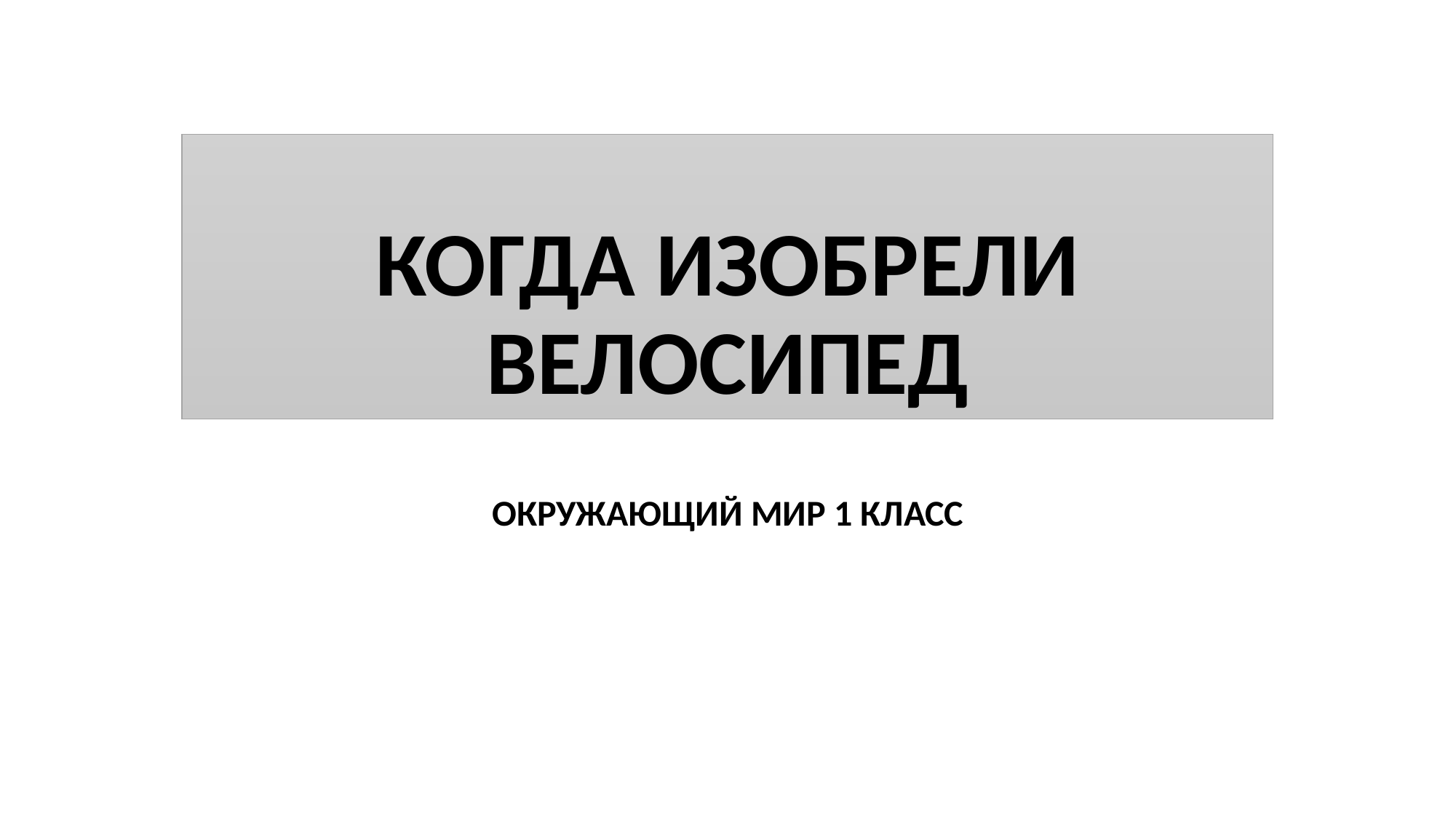

# КОГДА ИЗОБРЕЛИ ВЕЛОСИПЕД

ОКРУЖАЮЩИЙ МИР 1 КЛАСС